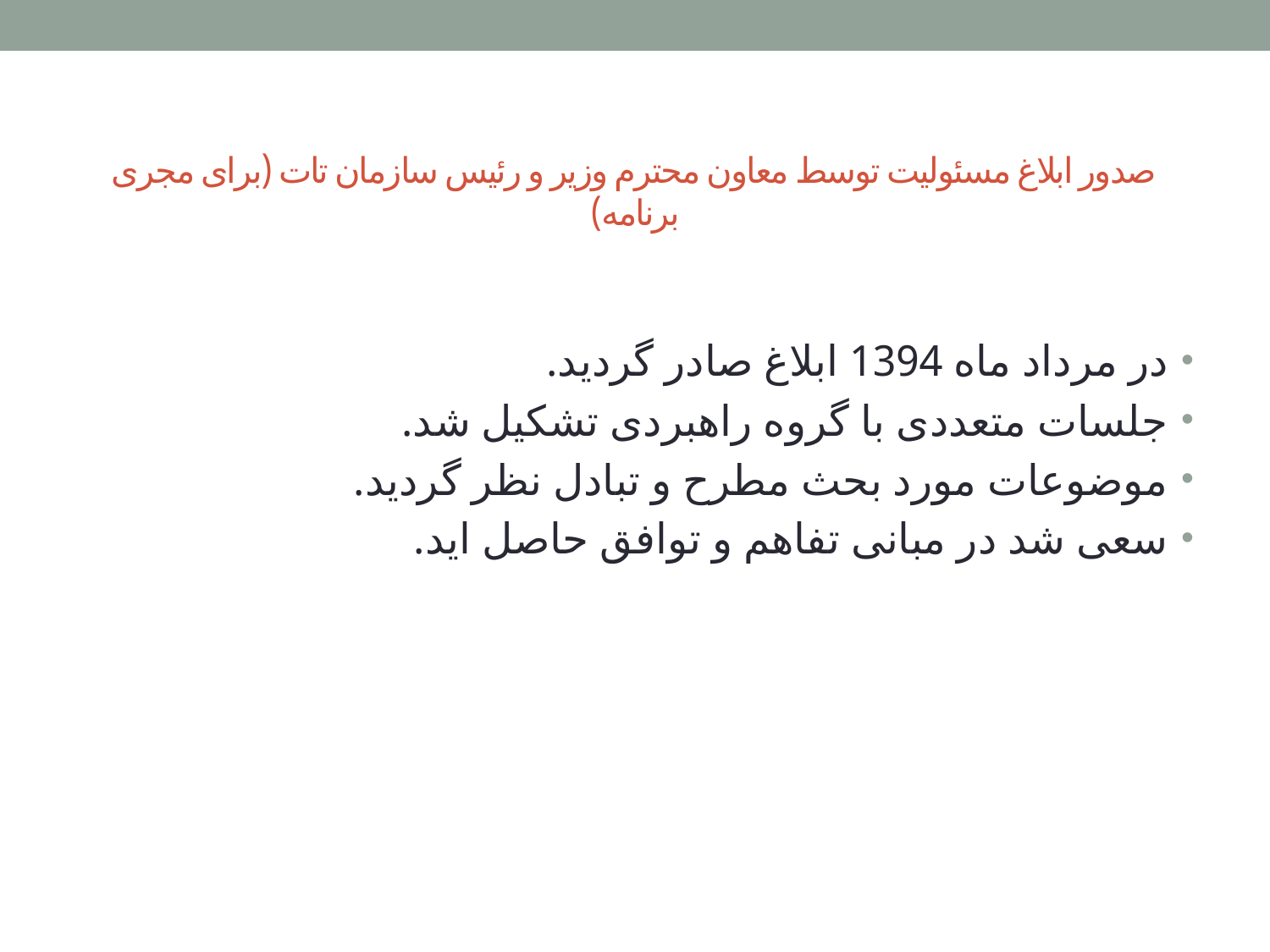

# صدور ابلاغ مسئولیت توسط معاون محترم وزیر و رئیس سازمان تات (برای مجری برنامه)
در مرداد ماه 1394 ابلاغ صادر گردید.
جلسات متعددی با گروه راهبردی تشکیل شد.
موضوعات مورد بحث مطرح و تبادل نظر گردید.
سعی شد در مبانی تفاهم و توافق حاصل اید.